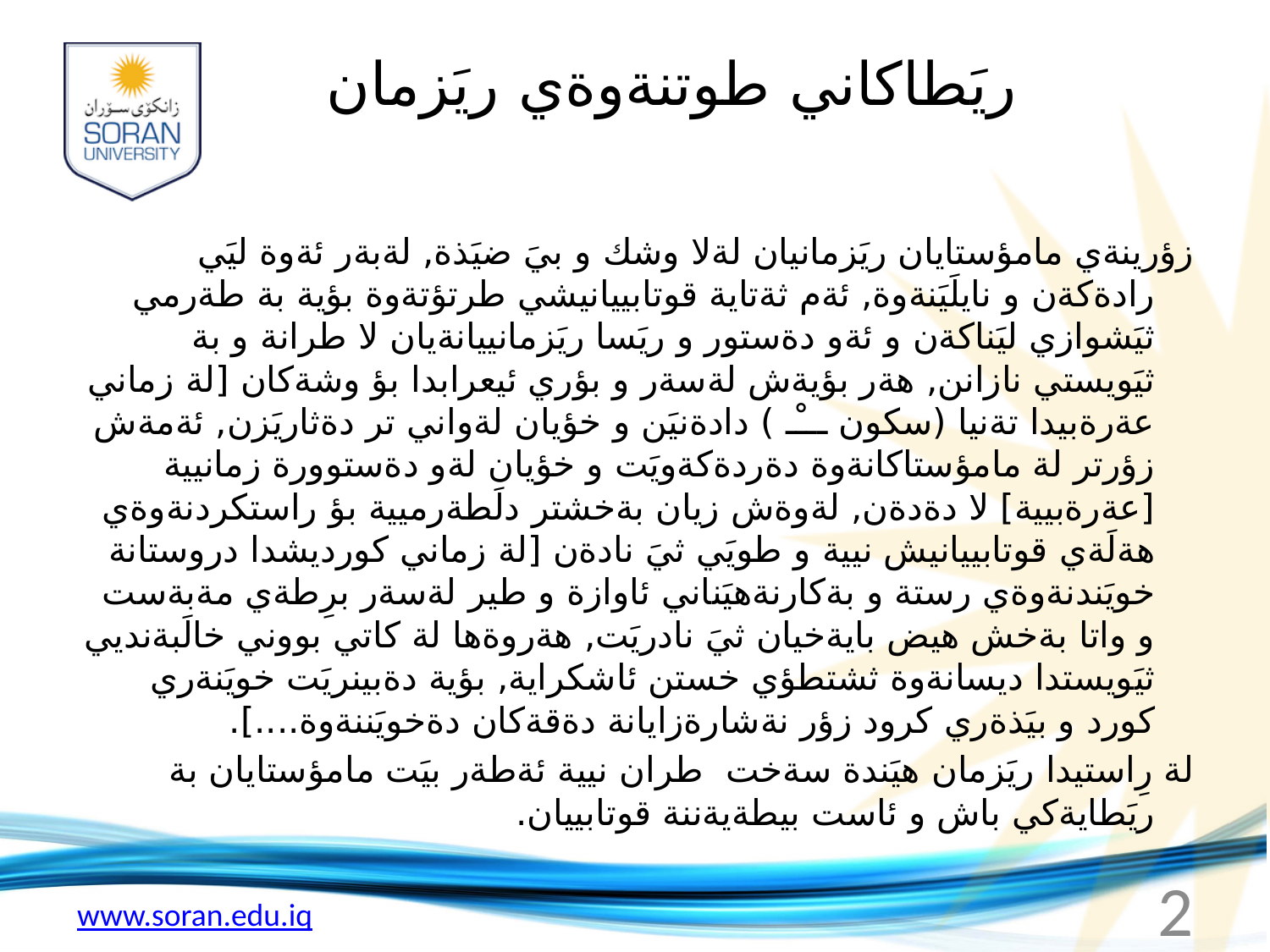

# ريَطاكاني طوتنةوةي ريَزمان
زؤرينةي مامؤستايان ريَزمانيان لةلا وشك و بيَ ضيَذة, لةبةر ئةوة ليَي رادةكةن و نايلَيَنةوة, ئةم ثةتاية قوتابييانيشي طرتؤتةوة بؤية بة طةرمي ثيَشوازي ليَناكةن و ئةو دةستور و ريَسا ريَزمانييانةيان لا طرانة و بة ثيَويستي نازانن, هةر بؤيةش لةسةر و بؤري ئيعرابدا بؤ وشةكان [لة زماني عةرةبيدا تةنيا (سكون ـــْـ ) دادةنيَن و خؤيان لةواني تر دةثاريَزن, ئةمةش زؤرتر لة مامؤستاكانةوة دةردةكةويَت و خؤيان لةو دةستوورة زمانيية [عةرةبيية] لا دةدةن, لةوةش زيان بةخشتر دلَطةرميية بؤ راستكردنةوةي هةلَةي قوتابييانيش نيية و طويَي ثيَ نادةن [لة زماني كورديشدا دروستانة خويَندنةوةي رستة و بةكارنةهيَناني ئاوازة و طير لةسةر برِطةي مةبةست و واتا بةخش هيض بايةخيان ثيَ نادريَت, هةروةها لة كاتي بووني خالَبةنديي ثيَويستدا ديسانةوة ثشتطؤي خستن ئاشكراية, بؤية دةبينريَت خويَنةري كورد و بيَذةري كرود زؤر نةشارةزايانة دةقةكان دةخويَننةوة....].
لة رِاستيدا ريَزمان هيَندة سةخت  طران نيية ئةطةر بيَت مامؤستايان بة ريَطايةكي باش و ئاست بيطةيةننة قوتابييان.

2